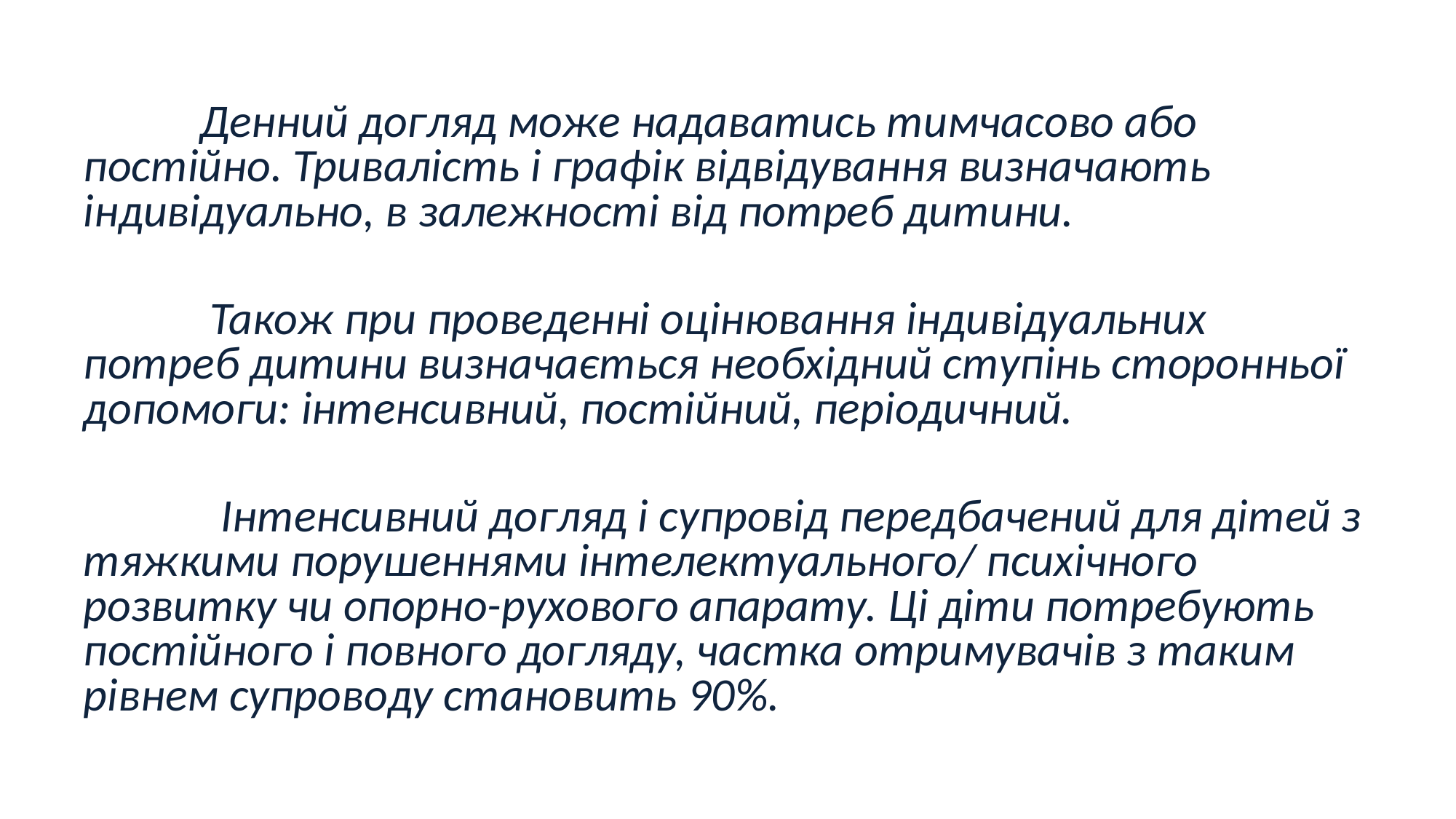

Денний догляд може надаватись тимчасово або постійно. Тривалість і графік відвідування визначають індивідуально, в залежності від потреб дитини.

            Також при проведенні оцінювання індивідуальних потреб дитини визначається необхідний ступінь сторонньої допомоги: інтенсивний, постійний, періодичний.

             Інтенсивний догляд і супровід передбачений для дітей з тяжкими порушеннями інтелектуального/ психічного розвитку чи опорно-рухового апарату. Ці діти потребують постійного і повного догляду, частка отримувачів з таким рівнем супроводу становить 90%.